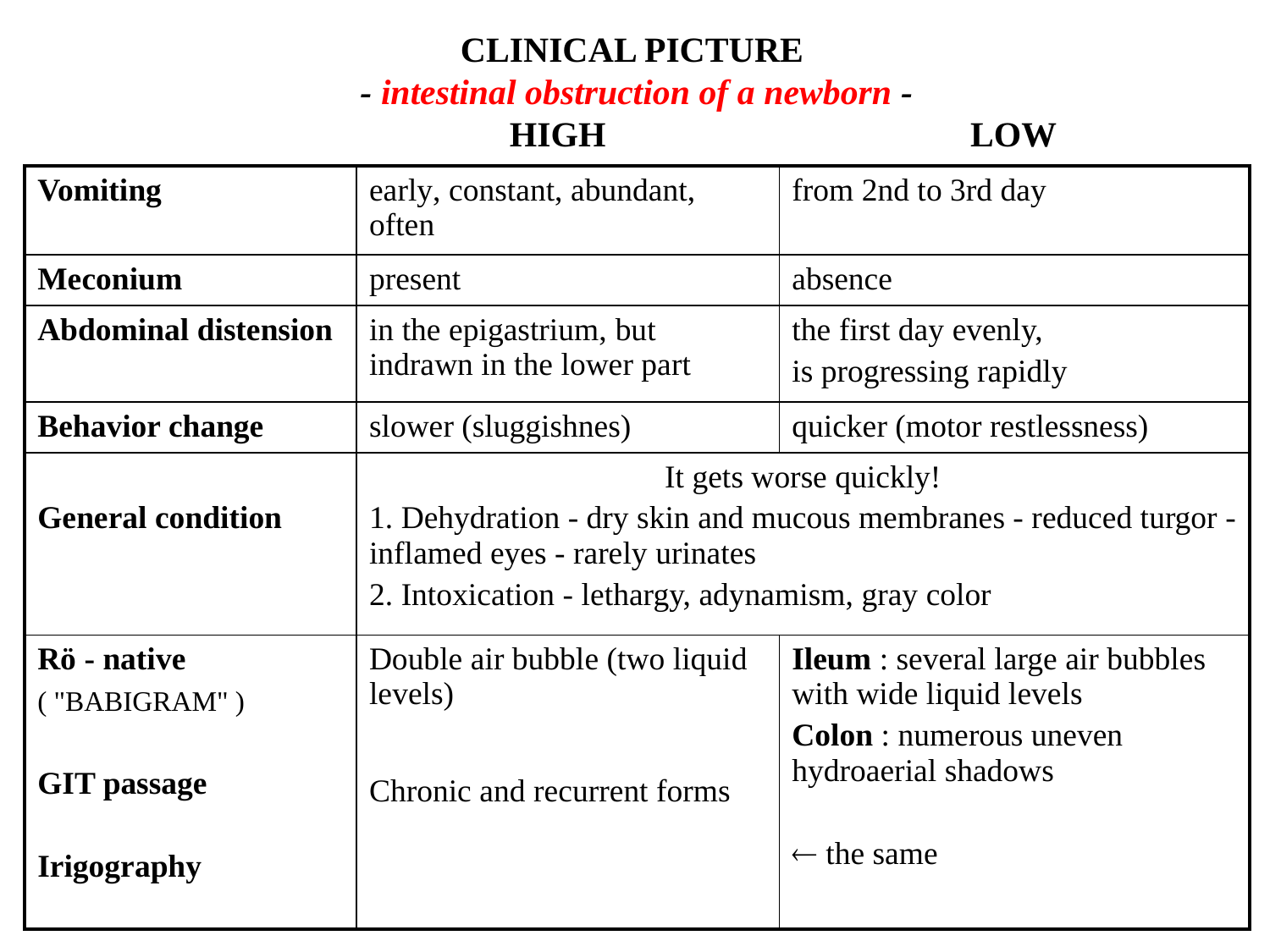

# CLINICAL PICTURE - intestinal obstruction of a newborn - HIGH                                         LOW
| Vomiting | early, constant, abundant, often | from 2nd to 3rd day |
| --- | --- | --- |
| Meconium | present | absence |
| Abdominal distension | in the epigastrium, but indrawn in the lower part | the first day evenly, is progressing rapidly |
| Behavior change | slower (sluggishnes) | quicker (motor restlessness) |
| General condition | It gets worse quickly! 1. Dehydration - dry skin and mucous membranes - reduced turgor - inflamed eyes - rarely urinates 2. Intoxication - lethargy, adynamism, gray color |  |
| Rö - native ( "BABIGRAM" ) GIT passage Irigography | Double air bubble (two liquid levels) Chronic and recurrent forms | Ileum : several large air bubbles with wide liquid levels Colon : numerous uneven hydroaerial shadows ← the same |